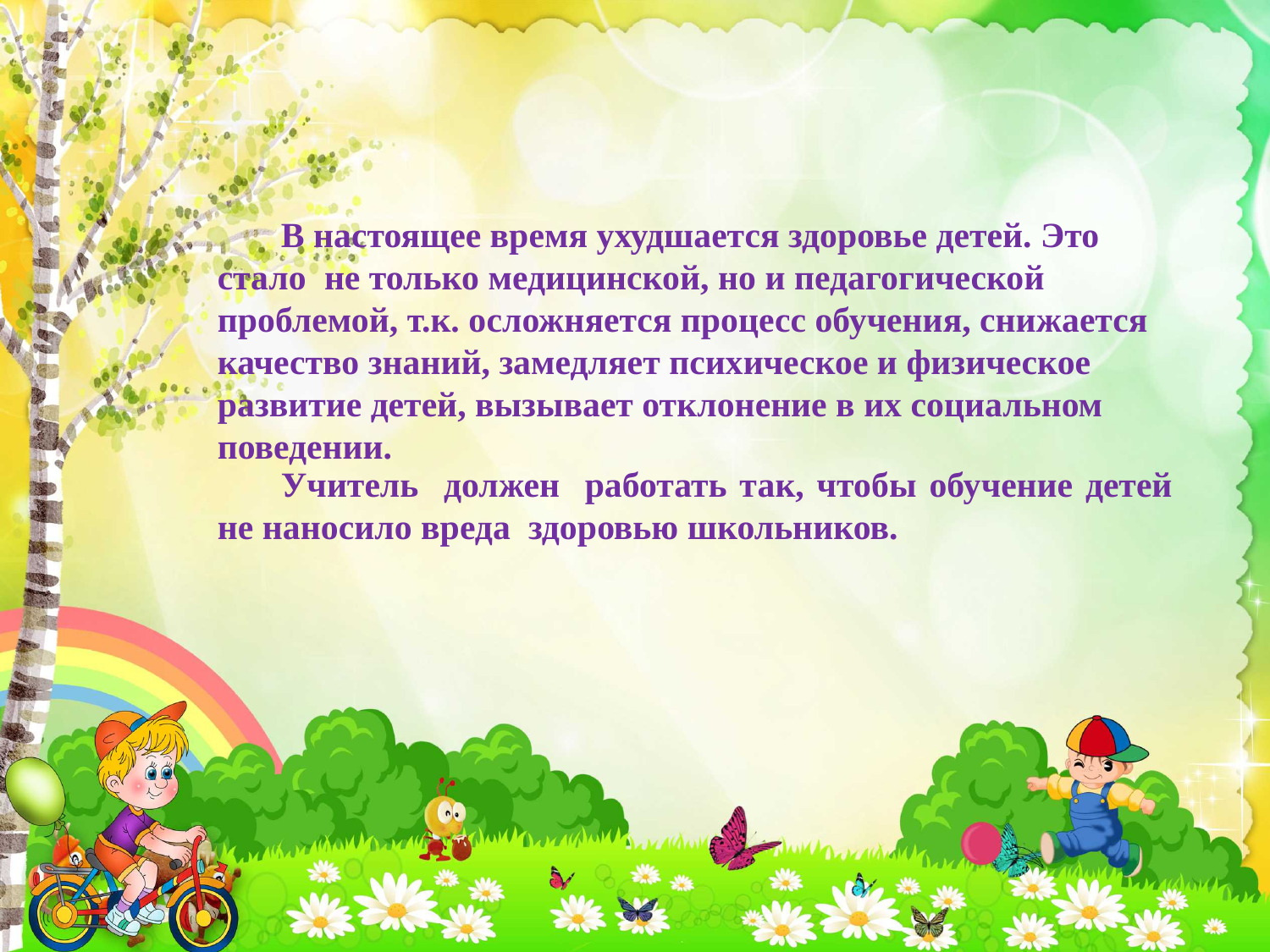

В настоящее время ухудшается здоровье детей. Это стало  не только медицинской, но и педагогической проблемой, т.к. осложняется процесс обучения, снижается качество знаний, замедляет психическое и физическое  развитие детей, вызывает отклонение в их социальном поведении.
Учитель  должен  работать так, чтобы обучение детей не наносило вреда  здоровью школьников.